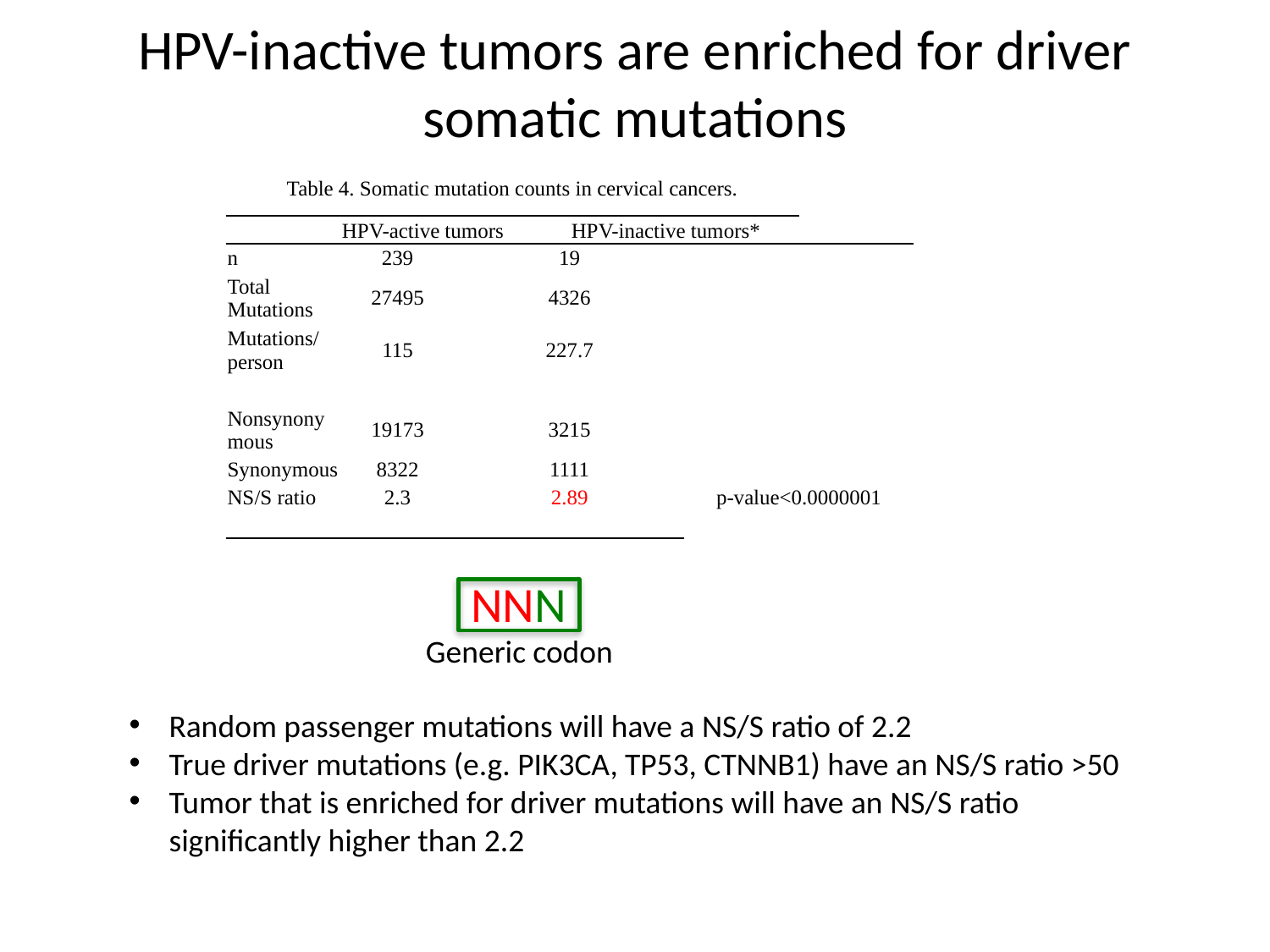

# HPV-inactive tumors are enriched for driver somatic mutations
| Table 4. Somatic mutation counts in cervical cancers. |  |  |  |  |  |
| --- | --- | --- | --- | --- | --- |
|  |  |  |  |  |  |
|  | HPV-active tumors |  | HPV-inactive tumors\* |  |  |
| n | 239 | 19 |  |  |  |
| Total Mutations | 27495 | 4326 |  |  |  |
| Mutations/person | 115 | 227.7 |  |  |  |
|  |  |  |  |  |  |
| Nonsynonymous | 19173 | 3215 |  |  |  |
| Synonymous | 8322 | 1111 |  |  |  |
| NS/S ratio | 2.3 | 2.89 |  | p-value<0.0000001 |  |
|  |  |  |  |  |  |
NNN

Generic codon
Random passenger mutations will have a NS/S ratio of 2.2
True driver mutations (e.g. PIK3CA, TP53, CTNNB1) have an NS/S ratio >50
Tumor that is enriched for driver mutations will have an NS/S ratio significantly higher than 2.2